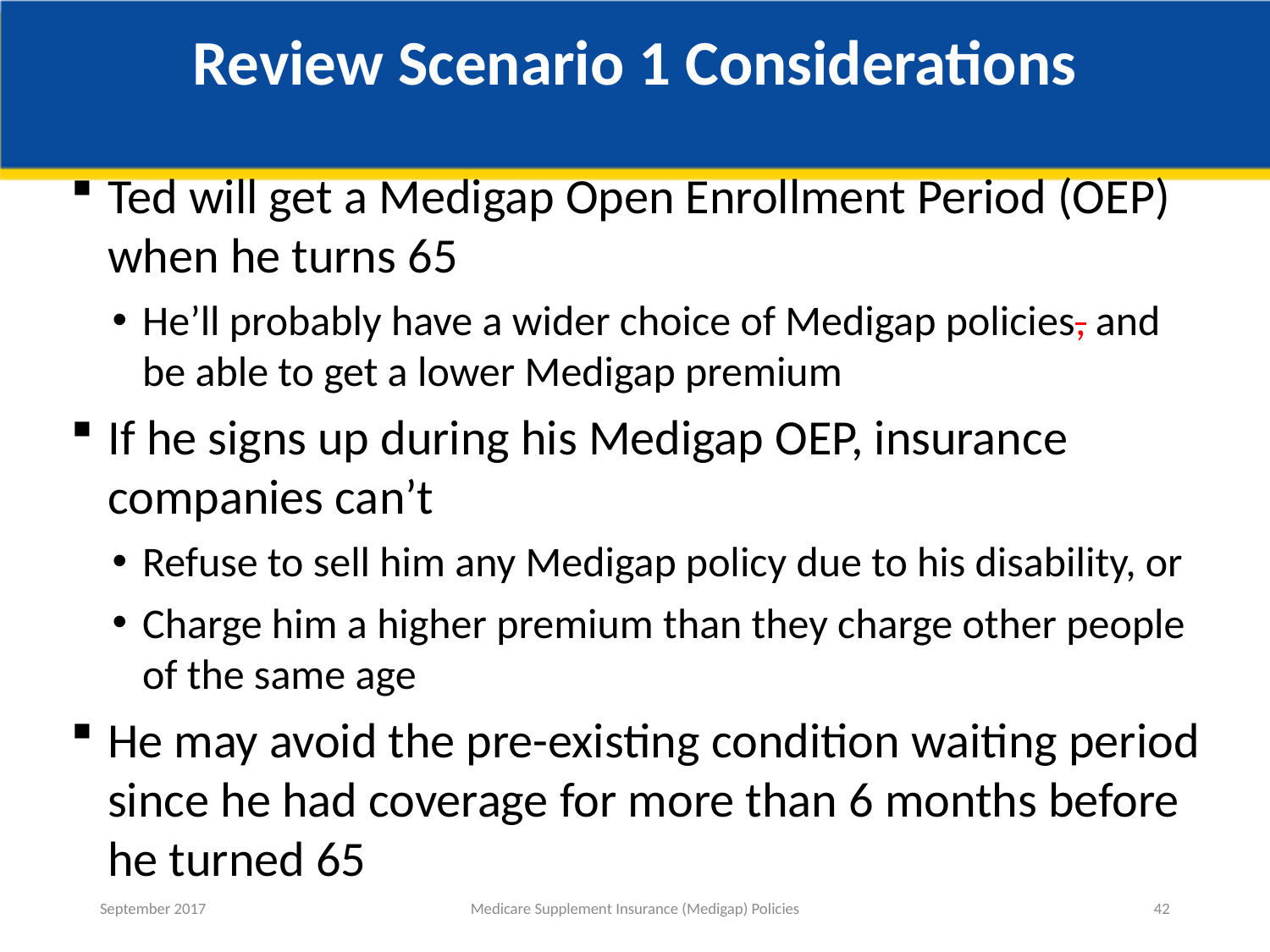

# Review Scenario 1 Considerations
Ted will get a Medigap Open Enrollment Period (OEP) when he turns 65
He’ll probably have a wider choice of Medigap policies, and be able to get a lower Medigap premium
If he signs up during his Medigap OEP, insurance companies can’t
Refuse to sell him any Medigap policy due to his disability, or
Charge him a higher premium than they charge other people of the same age
He may avoid the pre-existing condition waiting period since he had coverage for more than 6 months before he turned 65

September 2017
Medicare Supplement Insurance (Medigap) Policies
42